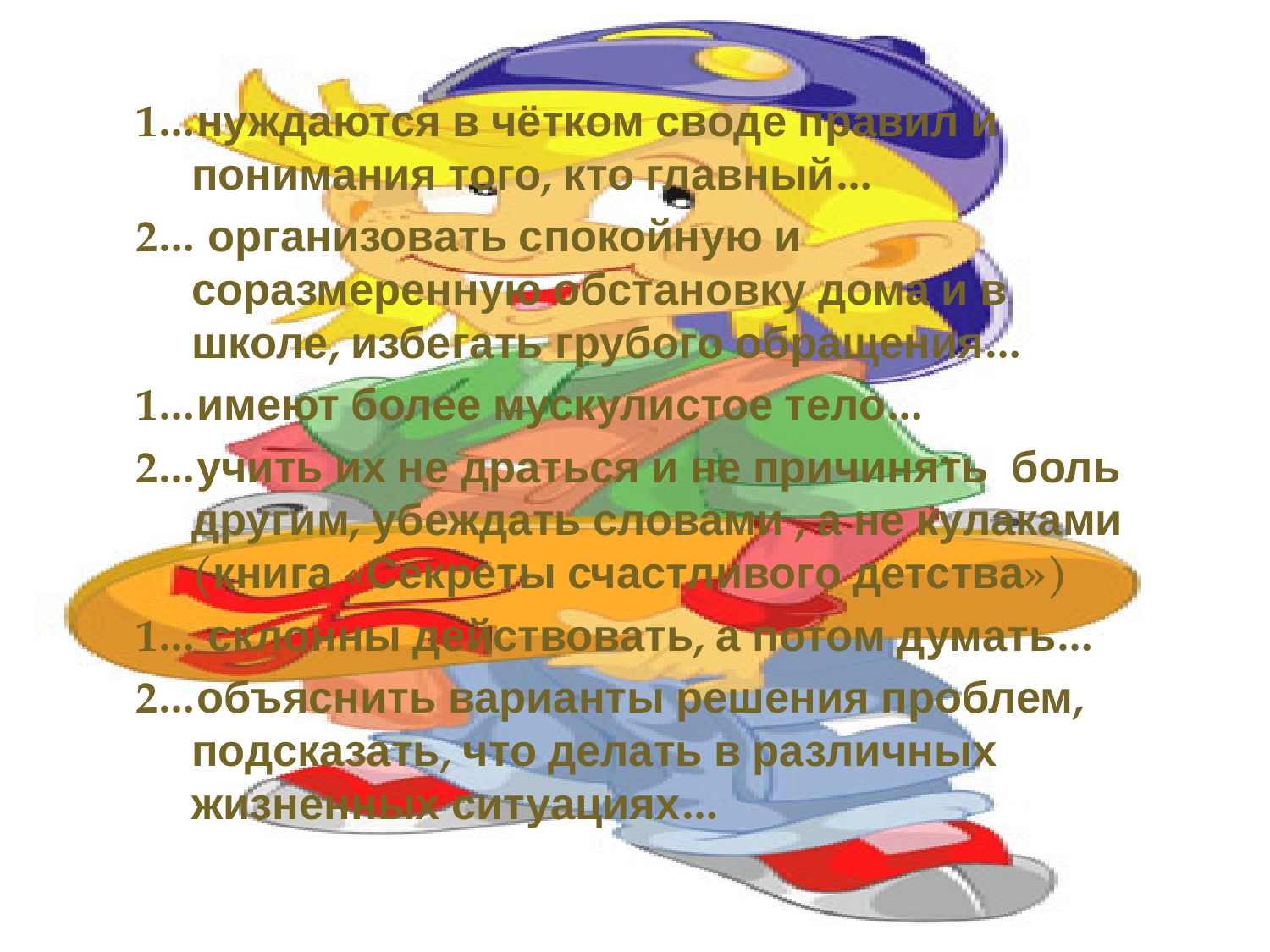

#
1…нуждаются в чётком своде правил и понимания того, кто главный…
2… организовать спокойную и соразмеренную обстановку дома и в школе, избегать грубого обращения…
1…имеют более мускулистое тело…
2…учить их не драться и не причинять  боль другим, убеждать словами , а не кулаками (книга «Секреты счастливого детства»)
1… склонны действовать, а потом думать…
2…объяснить варианты решения проблем, подсказать, что делать в различных жизненных ситуациях…